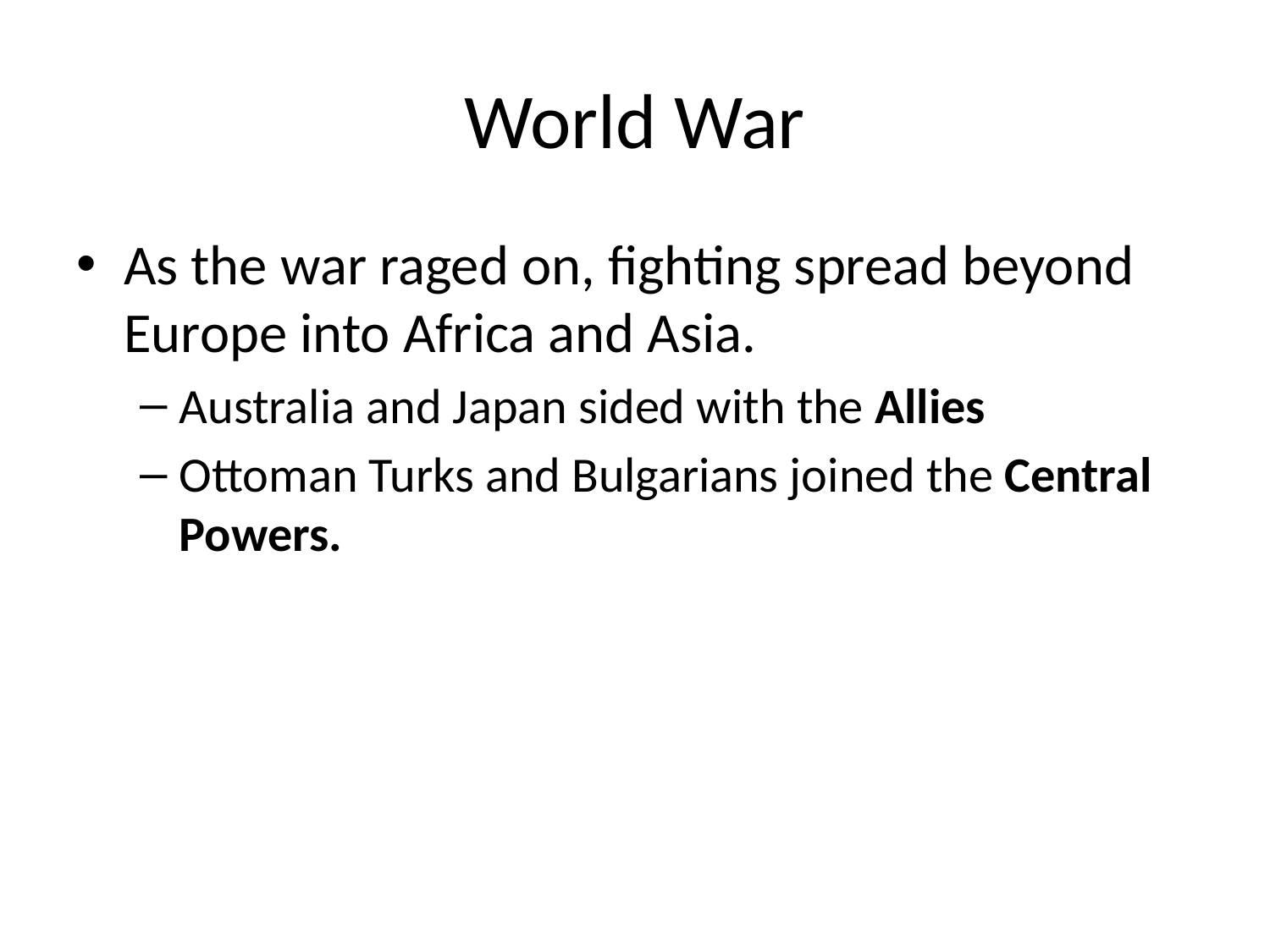

# World War
As the war raged on, fighting spread beyond Europe into Africa and Asia.
Australia and Japan sided with the Allies
Ottoman Turks and Bulgarians joined the Central Powers.